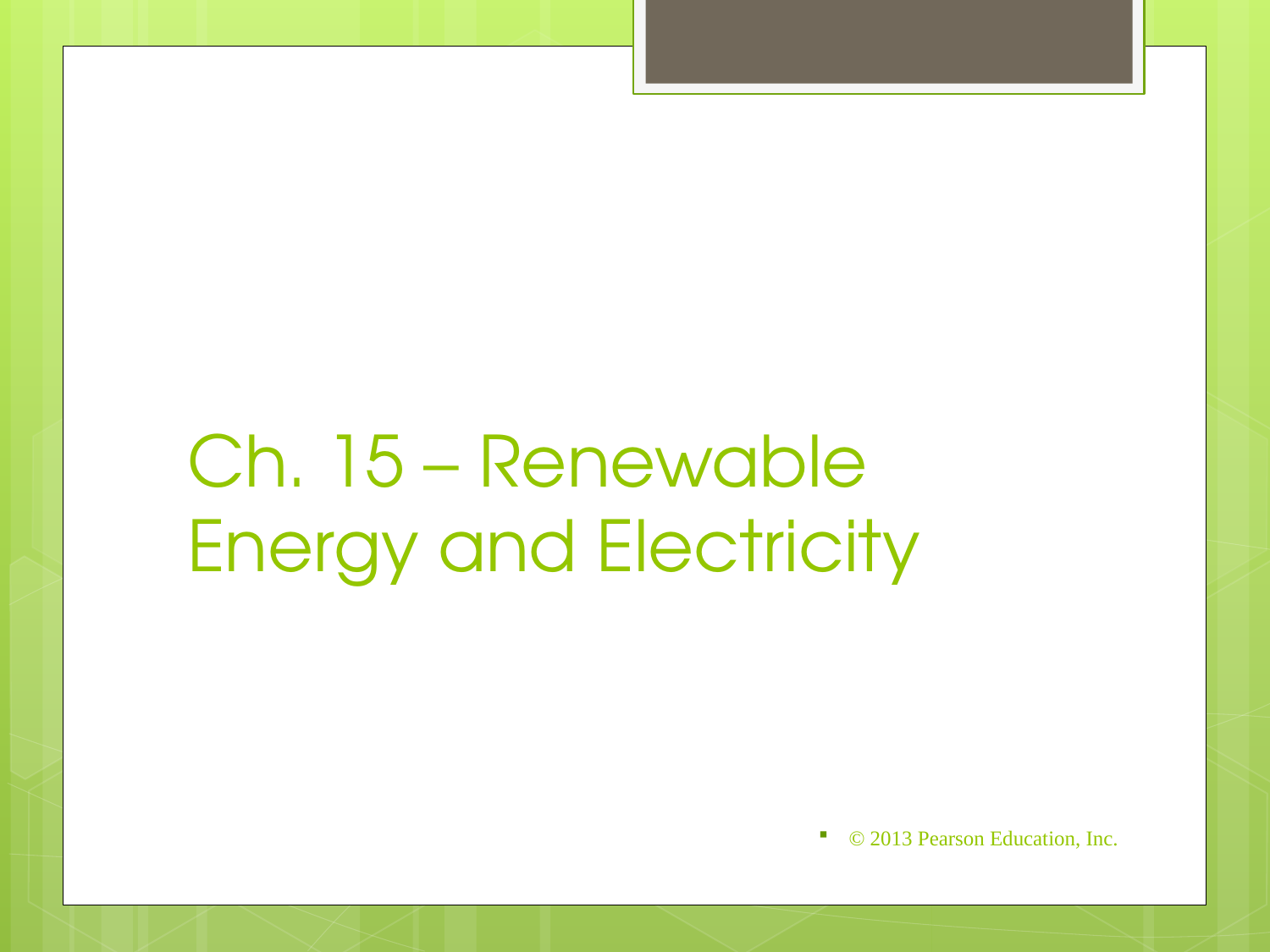

# Ch. 15 – Renewable Energy and Electricity

© 2013 Pearson Education, Inc.